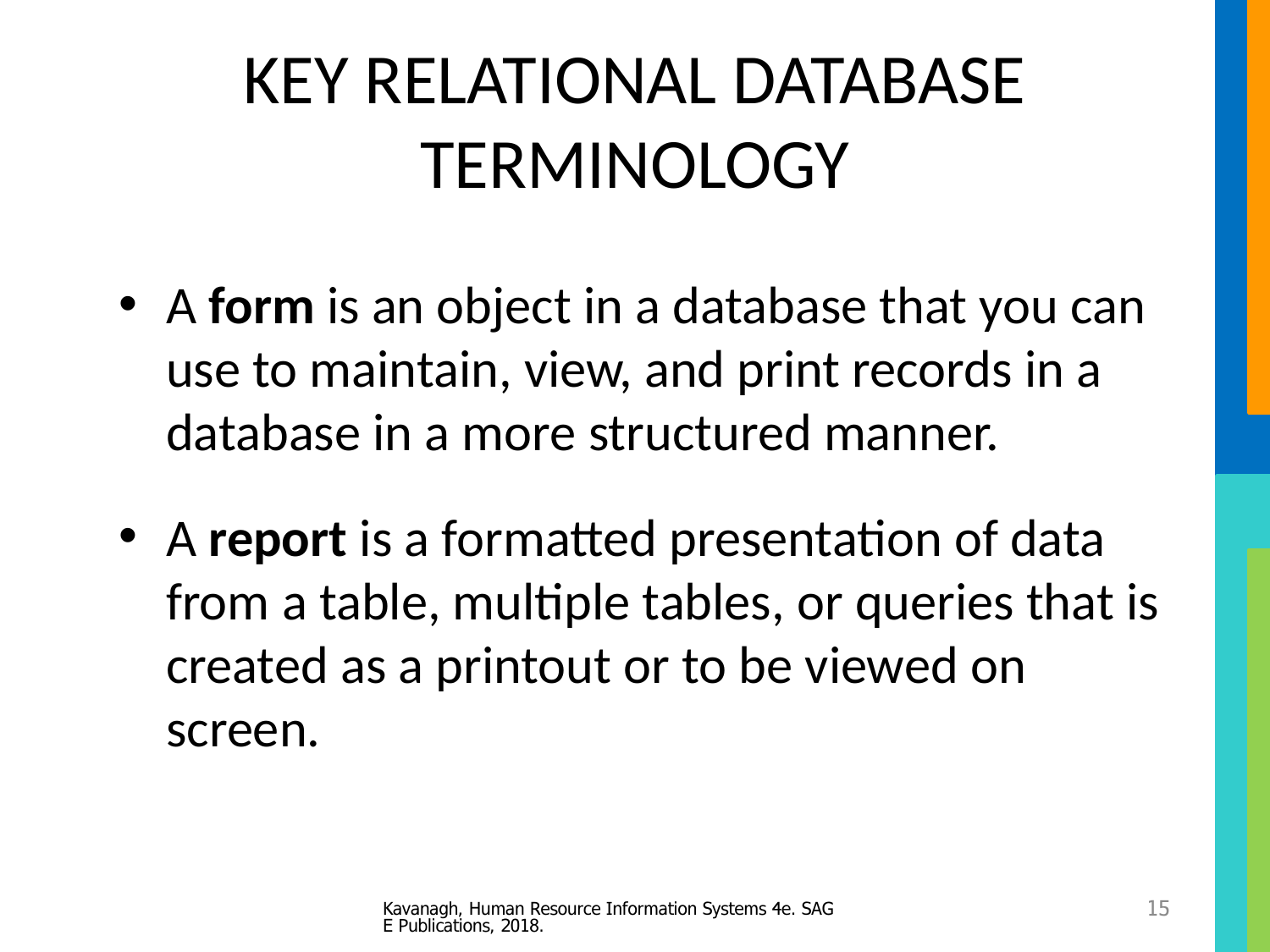

# KEY RELATIONAL DATABASE TERMINOLOGY
A form is an object in a database that you can use to maintain, view, and print records in a database in a more structured manner.
A report is a formatted presentation of data from a table, multiple tables, or queries that is created as a printout or to be viewed on screen.

Kavanagh, Human Resource Information Systems 4e. SAGE Publications, 2018.
15